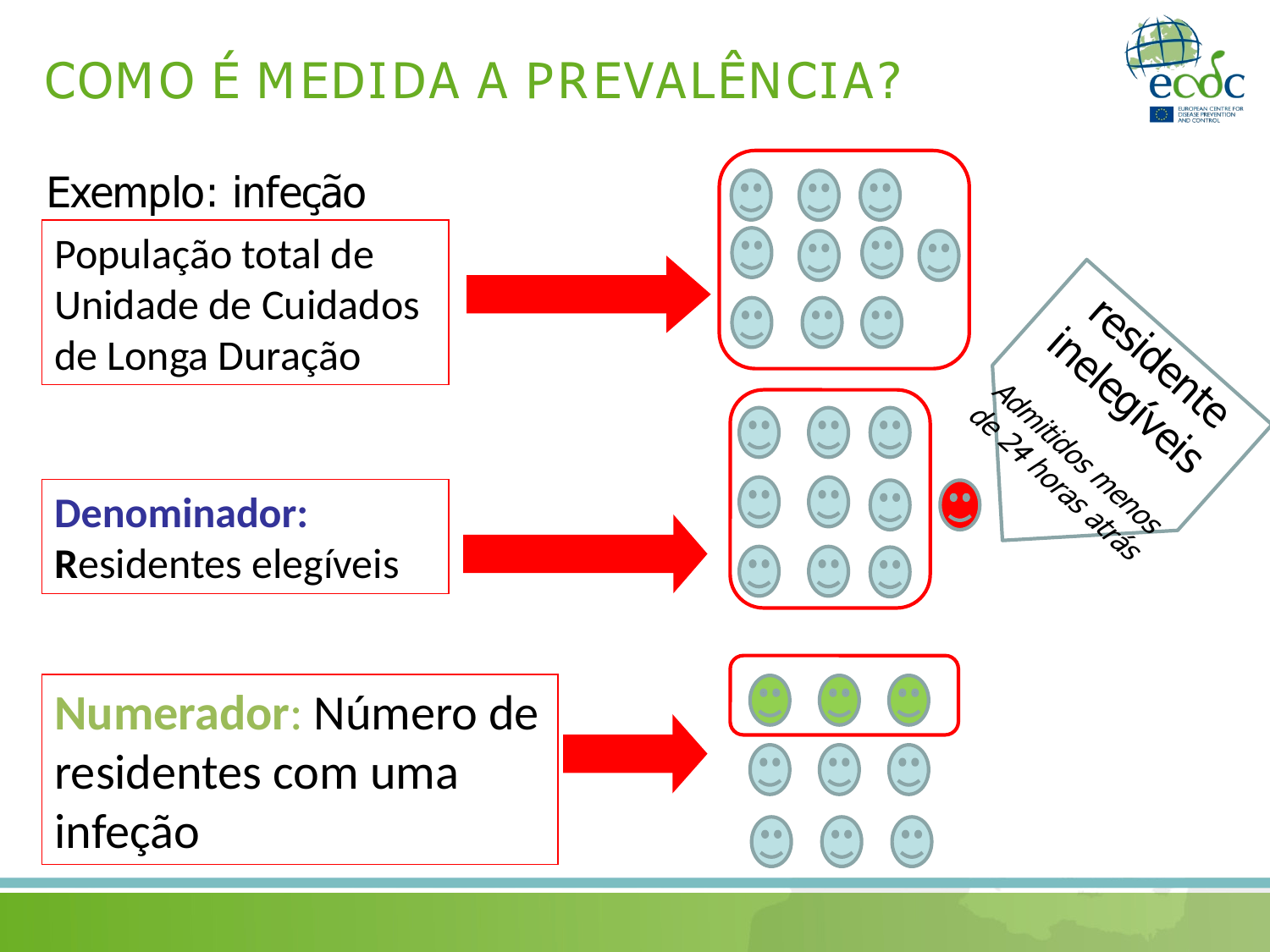

# COMO É MEDIDA A PREVALÊNCIA?

Exemplo: infeção

População total de Unidade de Cuidados de Longa Duração
residente inelegíveis

Admitidos menos de 24 horas atrás

Denominador: Residentes elegíveis
Numerador: Número de residentes com uma infeção